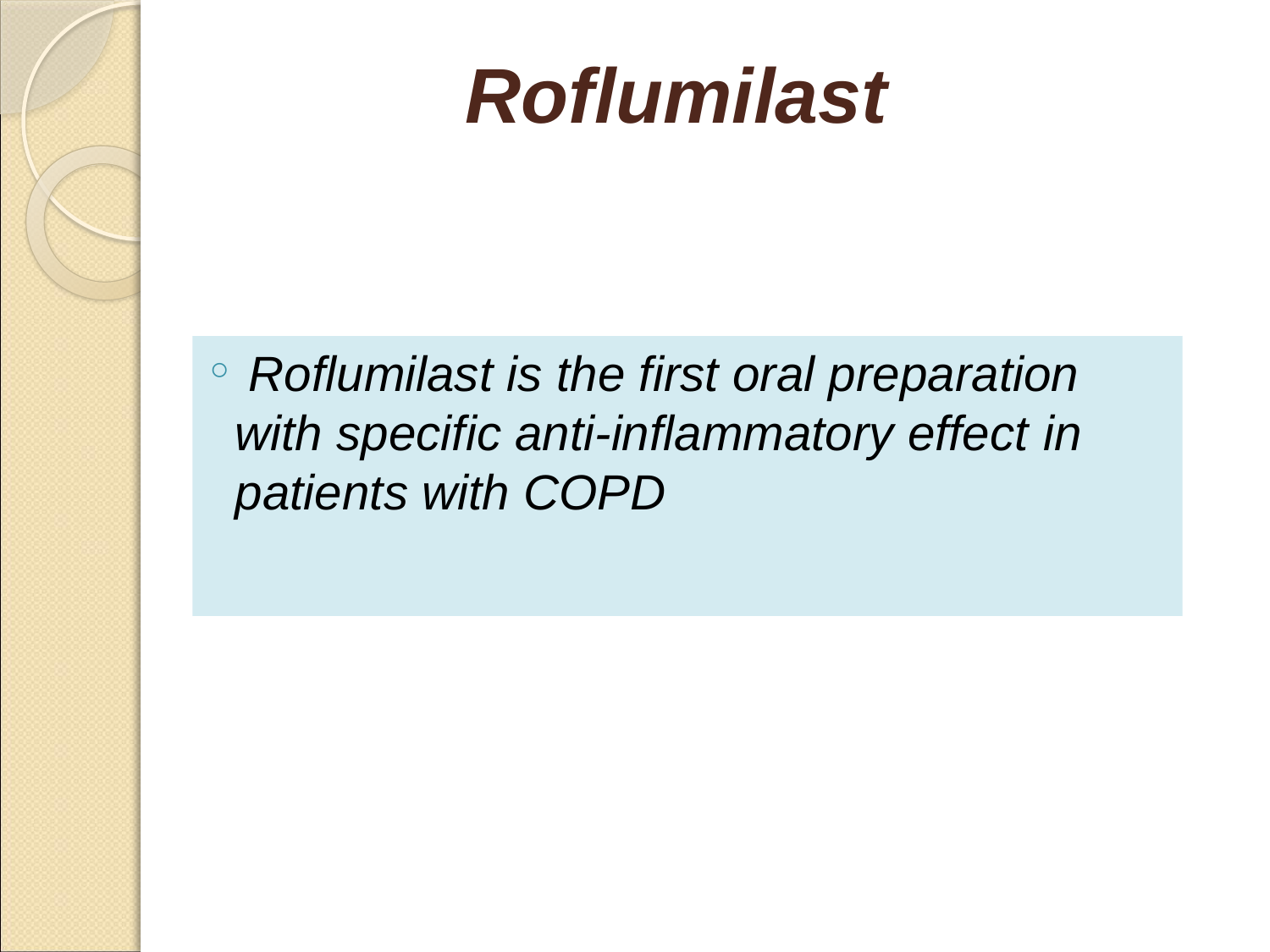

# Roflumilast
 Roflumilast is the first oral preparation with specific anti-inflammatory effect in patients with COPD